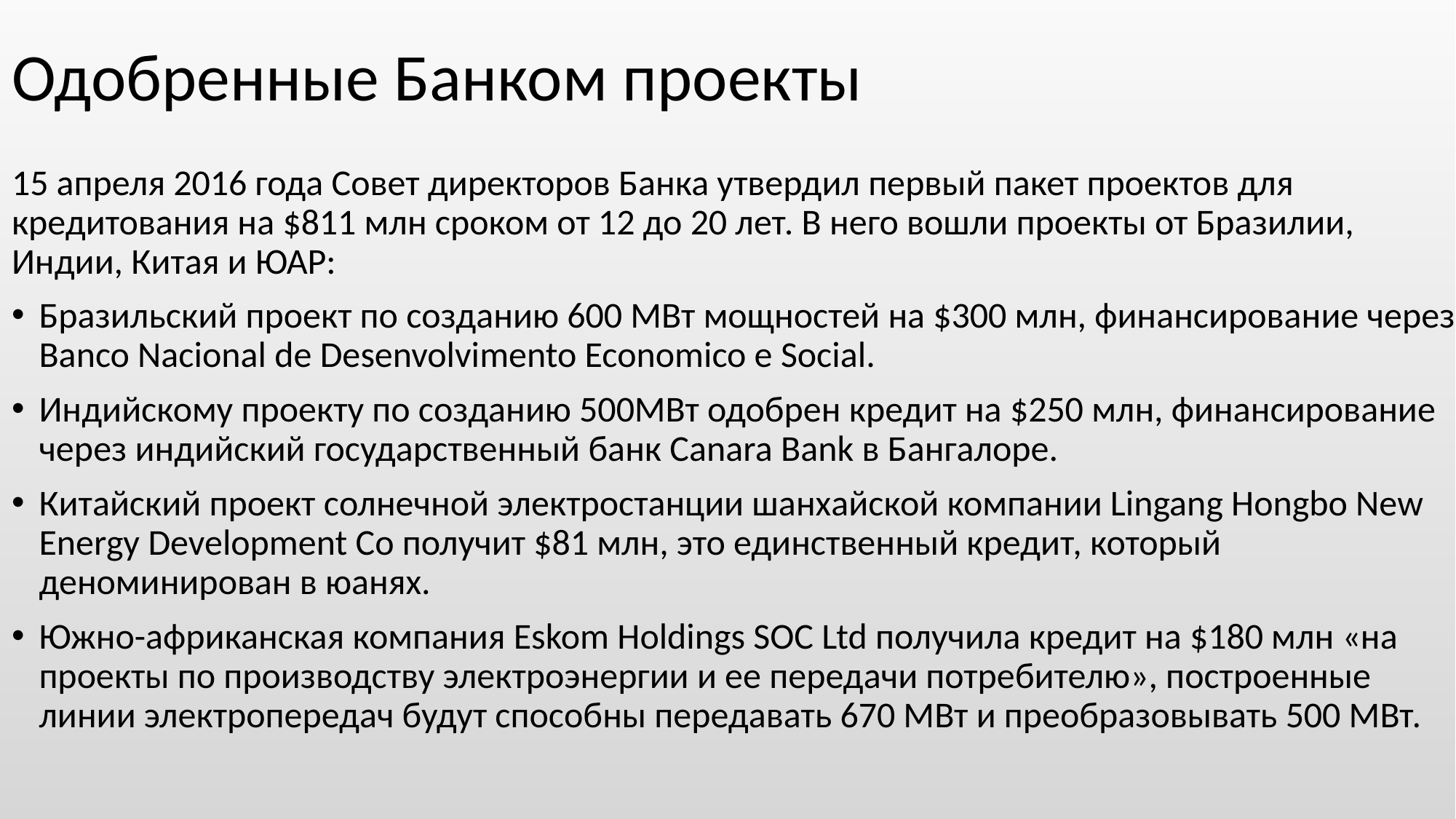

# Одобренные Банком проекты
15 апреля 2016 года Совет директоров Банка утвердил первый пакет проектов для кредитования на $811 млн сроком от 12 до 20 лет. В него вошли проекты от Бразилии, Индии, Китая и ЮАР:
Бразильский проект по созданию 600 МВт мощностей на $300 млн, финансирование через Banco Nacional de Desenvolvimento Economico e Social.
Индийскому проекту по созданию 500МВт одобрен кредит на $250 млн, финансирование через индийский государственный банк Canara Bank в Бангалоре.
Китайский проект солнечной электростанции шанхайской компании Lingang Hongbo New Energy Development Co получит $81 млн, это единственный кредит, который деноминирован в юанях.
Южно-африканская компания Eskom Holdings SOC Ltd получила кредит на $180 млн «на проекты по производству электроэнергии и ее передачи потребителю», построенные линии электропередач будут способны передавать 670 МВт и преобразовывать 500 МВт.